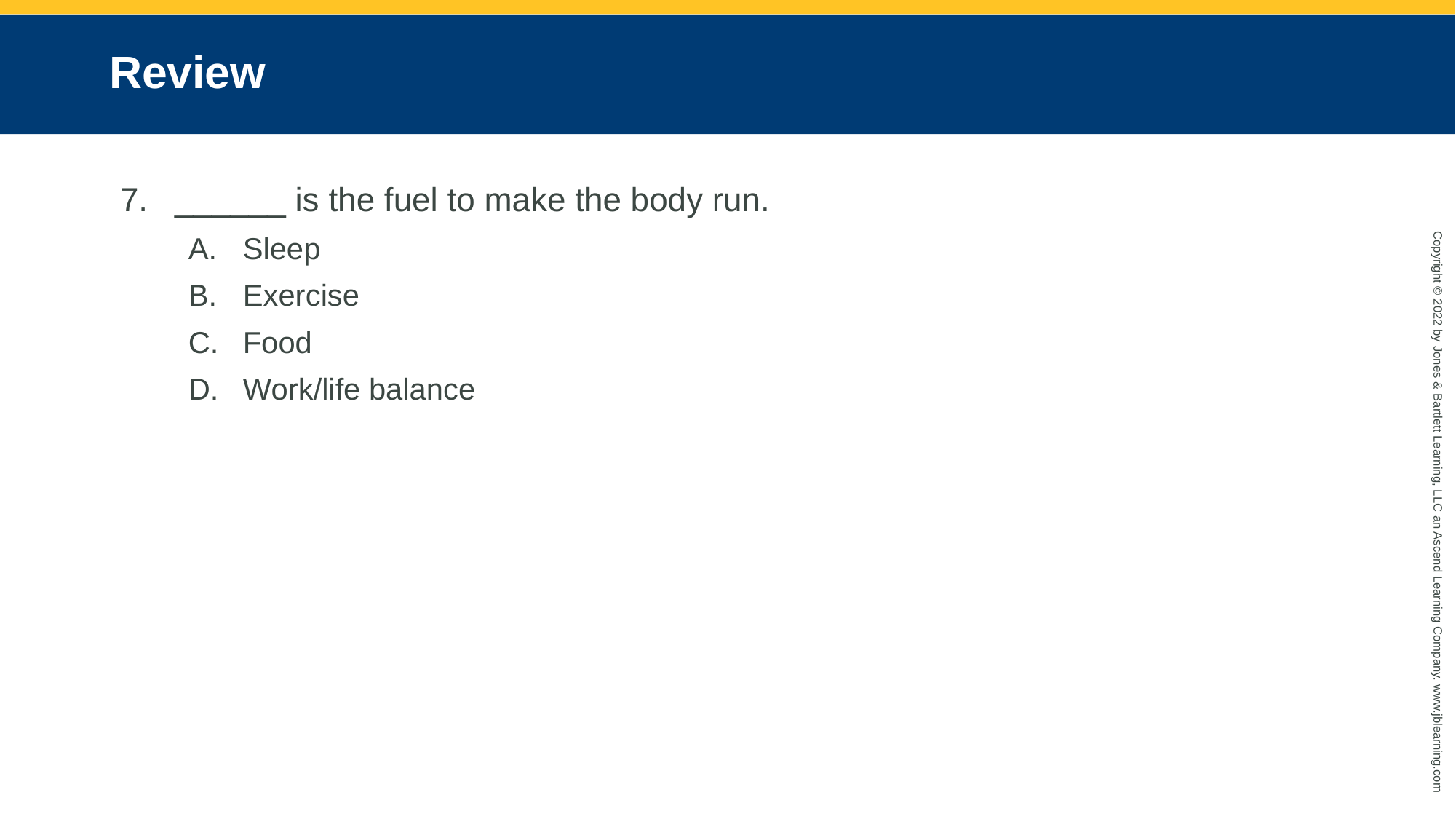

# Review
______ is the fuel to make the body run.
Sleep
Exercise
Food
Work/life balance